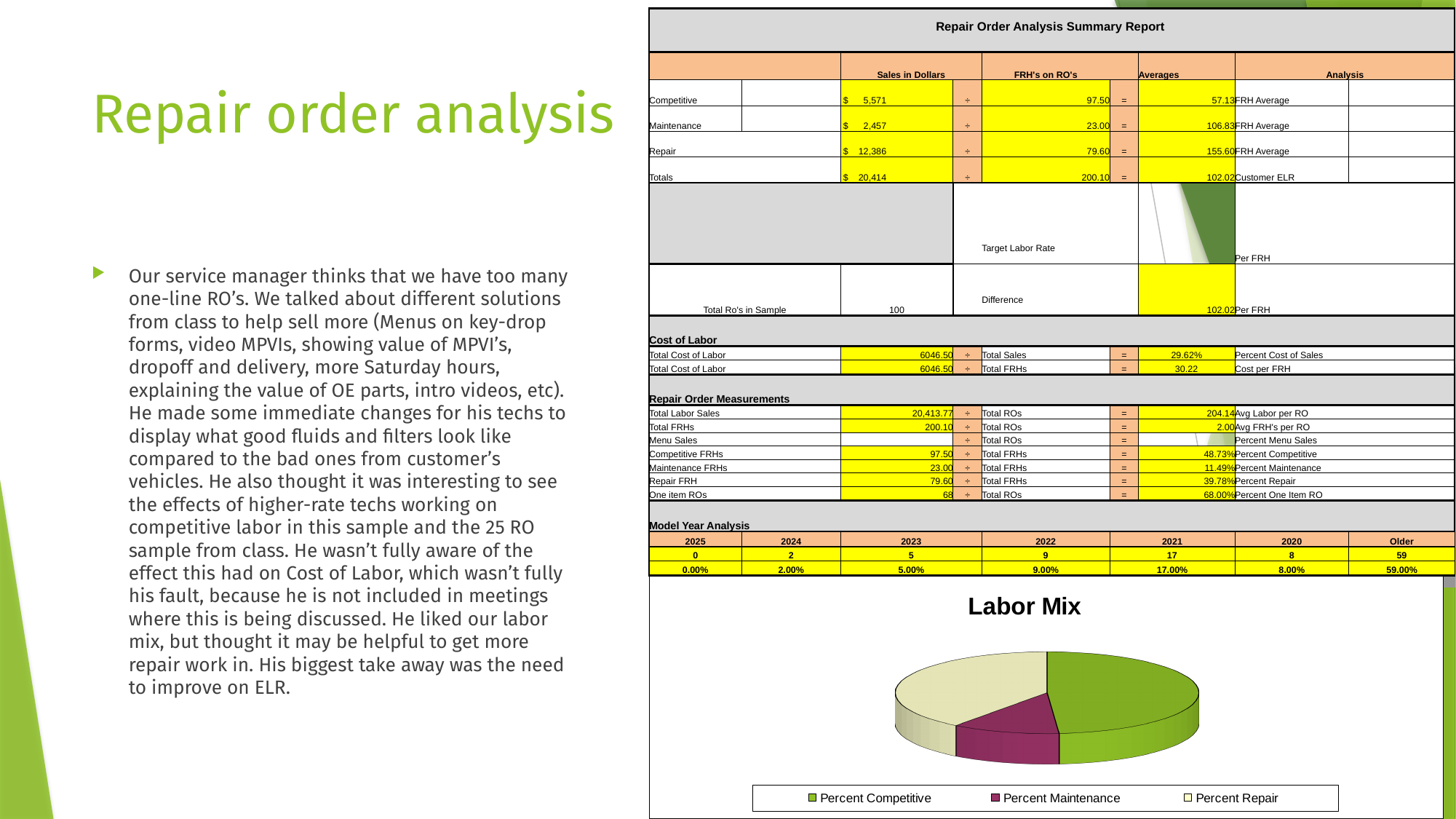

| Repair Order Analysis Summary Report |  |  |  |  |  |  |  |  |
| --- | --- | --- | --- | --- | --- | --- | --- | --- |
|  |  |  |  |  |  |  |  |  |
|  |  | Sales in Dollars |  | FRH's on RO's |  |  |  |  |
|  |  |  |  |  |  | Averages | Analysis |  |
| Competitive |  | $ 5,571 | ÷ | 97.50 | = | 57.13 | FRH Average |  |
| Maintenance |  | $ 2,457 | ÷ | 23.00 | = | 106.83 | FRH Average |  |
| Repair |  | $ 12,386 | ÷ | 79.60 | = | 155.60 | FRH Average |  |
| Totals |  | $ 20,414 | ÷ | 200.10 | = | 102.02 | Customer ELR |  |
|  |  |  |  | Target Labor Rate |  |  | Per FRH |  |
| Total Ro's in Sample |  | 100 |  | Difference |  | 102.02 | Per FRH |  |
|  |  |  |  |  |  |  |  |  |
| Cost of Labor |  |  |  |  |  |  |  |  |
| Total Cost of Labor |  | 6046.50 | ÷ | Total Sales | = | 29.62% | Percent Cost of Sales |  |
| Total Cost of Labor |  | 6046.50 | ÷ | Total FRHs | = | 30.22 | Cost per FRH |  |
|  |  |  |  |  |  |  |  |  |
| Repair Order Measurements |  |  |  |  |  |  |  |  |
| Total Labor Sales |  | 20,413.77 | ÷ | Total ROs | = | 204.14 | Avg Labor per RO |  |
| Total FRHs |  | 200.10 | ÷ | Total ROs | = | 2.00 | Avg FRH's per RO |  |
| Menu Sales |  |  | ÷ | Total ROs | = |  | Percent Menu Sales |  |
| Competitive FRHs |  | 97.50 | ÷ | Total FRHs | = | 48.73% | Percent Competitive |  |
| Maintenance FRHs |  | 23.00 | ÷ | Total FRHs | = | 11.49% | Percent Maintenance |  |
| Repair FRH |  | 79.60 | ÷ | Total FRHs | = | 39.78% | Percent Repair |  |
| One item ROs |  | 68 | ÷ | Total ROs | = | 68.00% | Percent One Item RO |  |
|  |  |  |  |  |  |  |  |  |
| Model Year Analysis |  |  |  |  |  |  |  |  |
| 2025 | 2024 | 2023 |  | 2022 | 2021 |  | 2020 | Older |
| 0 | 2 | 5 |  | 9 | 17 |  | 8 | 59 |
| 0.00% | 2.00% | 5.00% |  | 9.00% | 17.00% |  | 8.00% | 59.00% |
|  |  |  |  |  |  |  |  |  |
# Repair order analysis
Our service manager thinks that we have too many one-line RO’s. We talked about different solutions from class to help sell more (Menus on key-drop forms, video MPVIs, showing value of MPVI’s, dropoff and delivery, more Saturday hours, explaining the value of OE parts, intro videos, etc). He made some immediate changes for his techs to display what good fluids and filters look like compared to the bad ones from customer’s vehicles. He also thought it was interesting to see the effects of higher-rate techs working on competitive labor in this sample and the 25 RO sample from class. He wasn’t fully aware of the effect this had on Cost of Labor, which wasn’t fully his fault, because he is not included in meetings where this is being discussed. He liked our labor mix, but thought it may be helpful to get more repair work in. His biggest take away was the need to improve on ELR.

[unsupported chart]